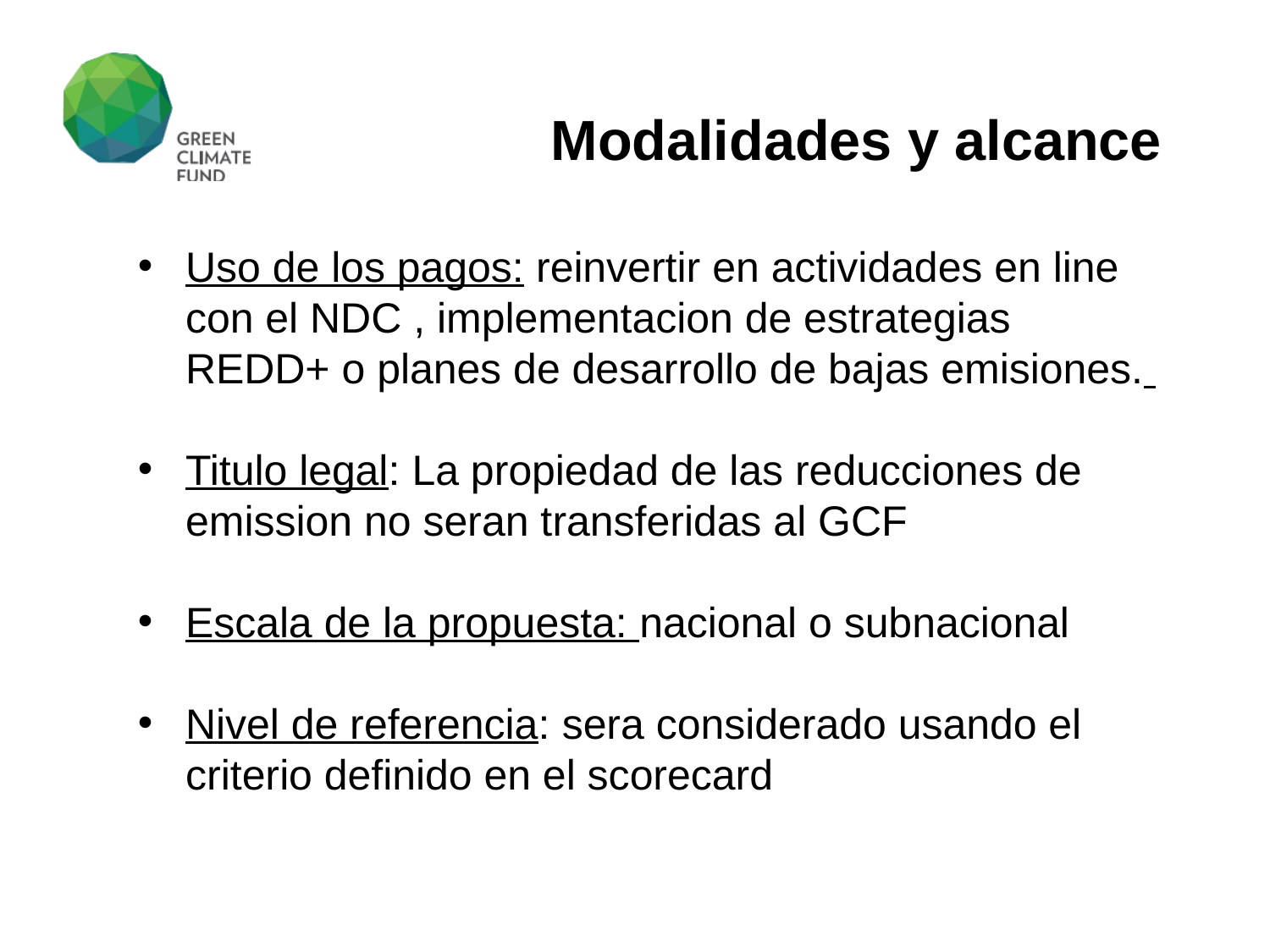

Modalidades y alcance

Uso de los pagos: reinvertir en actividades en line con el NDC , implementacion de estrategias REDD+ o planes de desarrollo de bajas emisiones.

Titulo legal: La propiedad de las reducciones de emission no seran transferidas al GCF

Escala de la propuesta: nacional o subnacional

Nivel de referencia: sera considerado usando el criterio definido en el scorecard